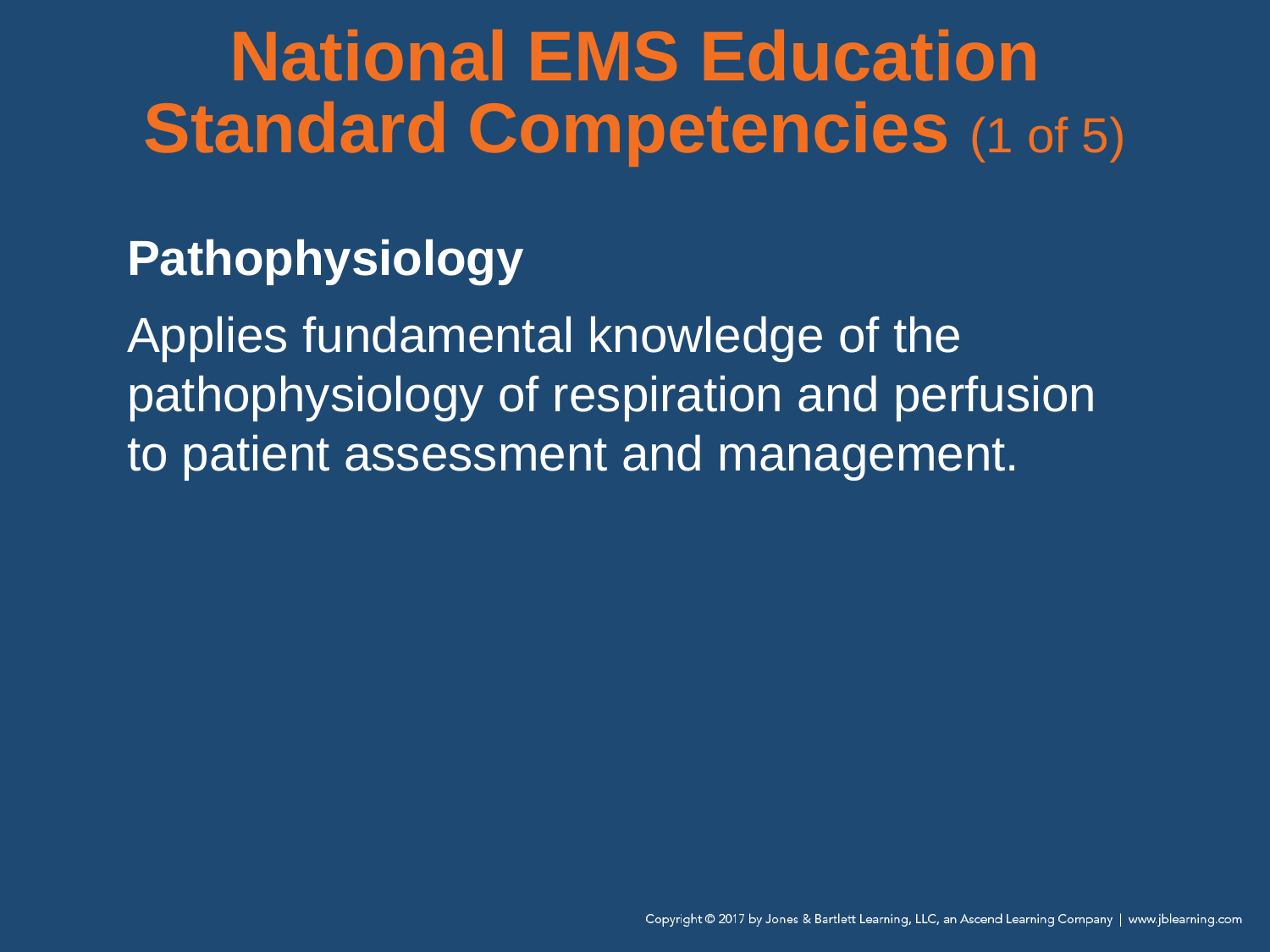

# National EMS Education Standard Competencies (1 of 5)
Pathophysiology
Applies fundamental knowledge of the pathophysiology of respiration and perfusion to patient assessment and management.